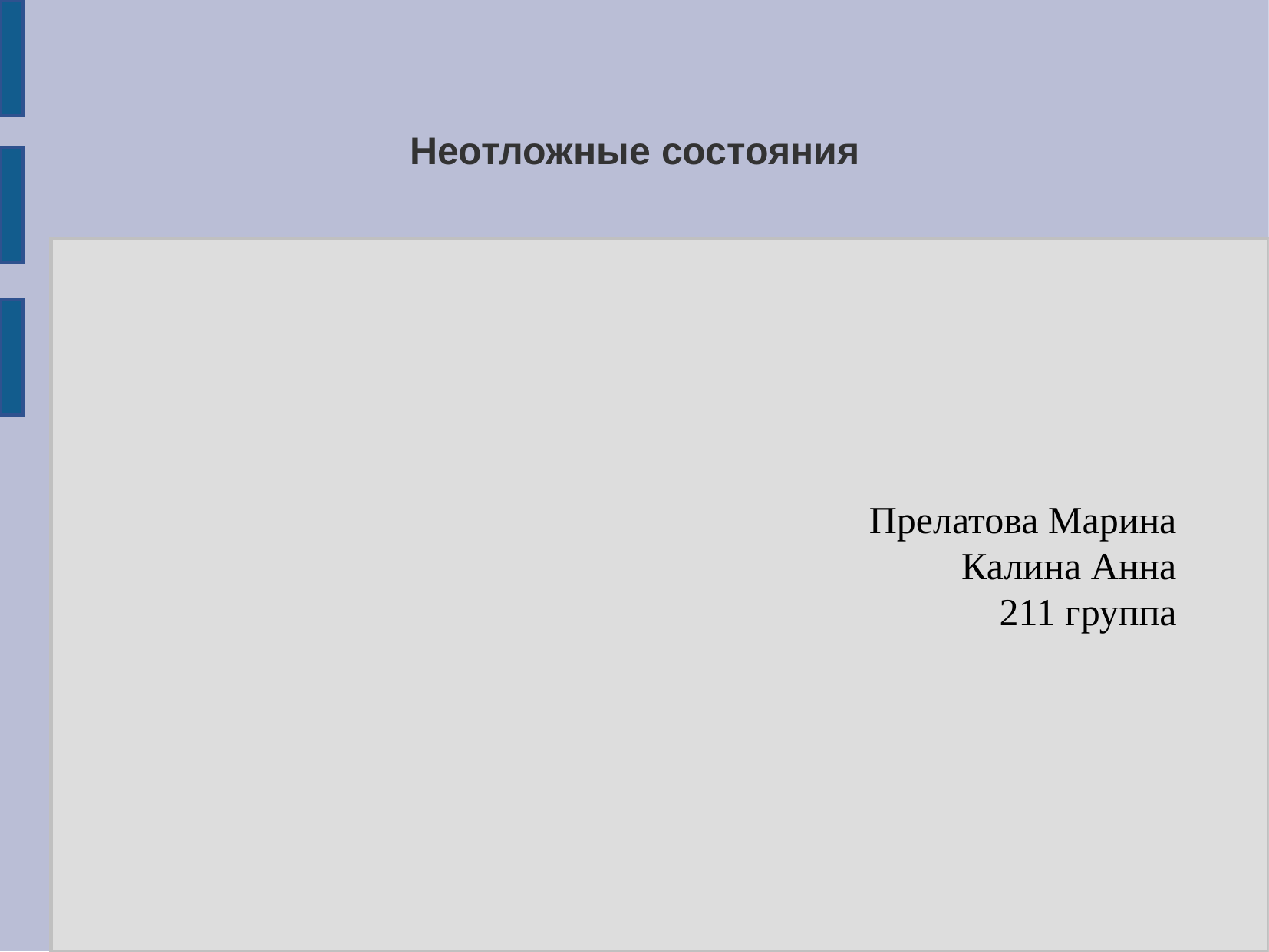

Неотложные состояния
Прелатова Марина
Калина Анна
211 группа